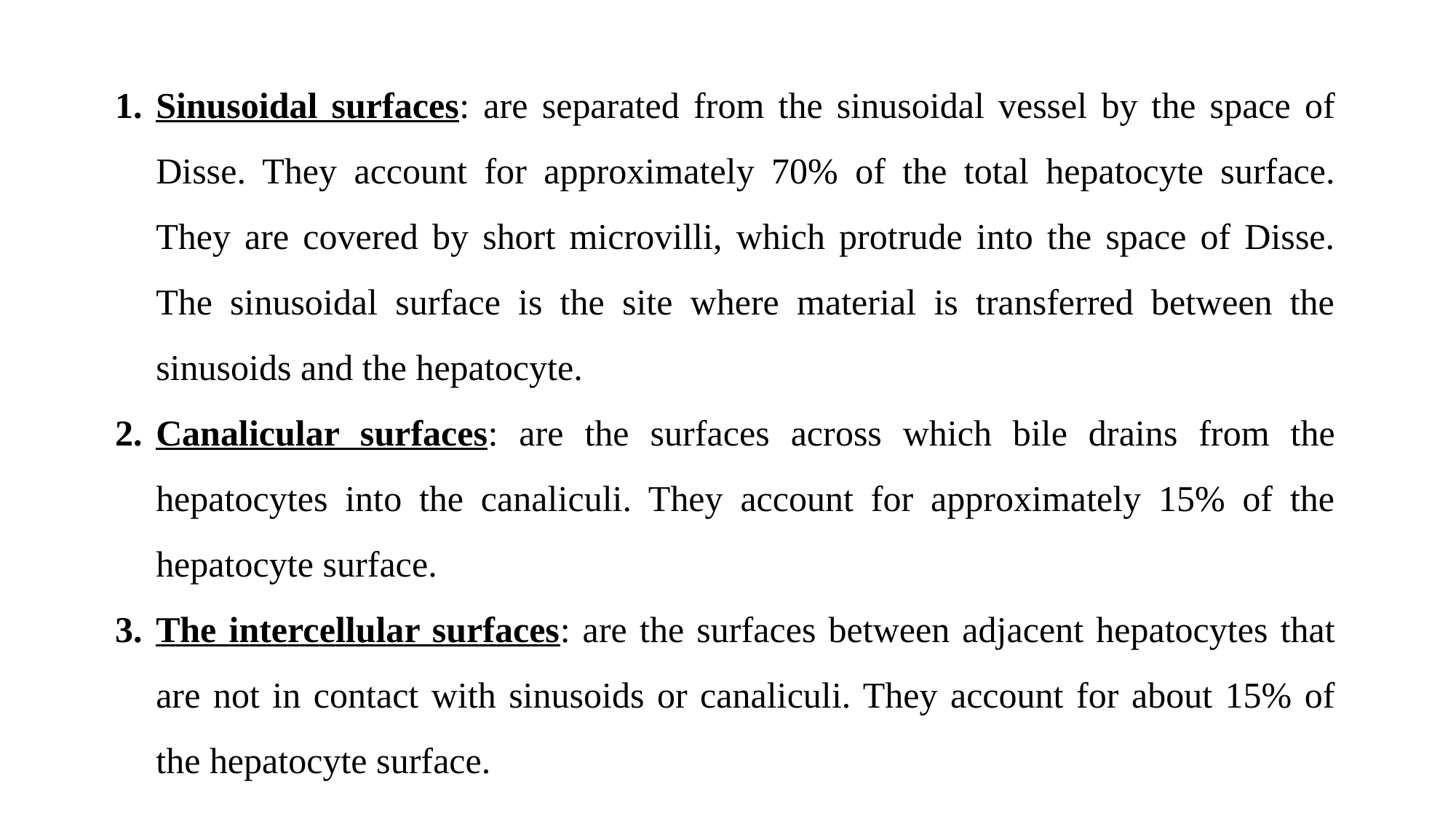

Sinusoidal surfaces: are separated from the sinusoidal vessel by the space of Disse. They account for approximately 70% of the total hepatocyte surface. They are covered by short microvilli, which protrude into the space of Disse. The sinusoidal surface is the site where material is transferred between the sinusoids and the hepatocyte.
Canalicular surfaces: are the surfaces across which bile drains from the hepatocytes into the canaliculi. They account for approximately 15% of the hepatocyte surface.
The intercellular surfaces: are the surfaces between adjacent hepatocytes that are not in contact with sinusoids or canaliculi. They account for about 15% of the hepatocyte surface.